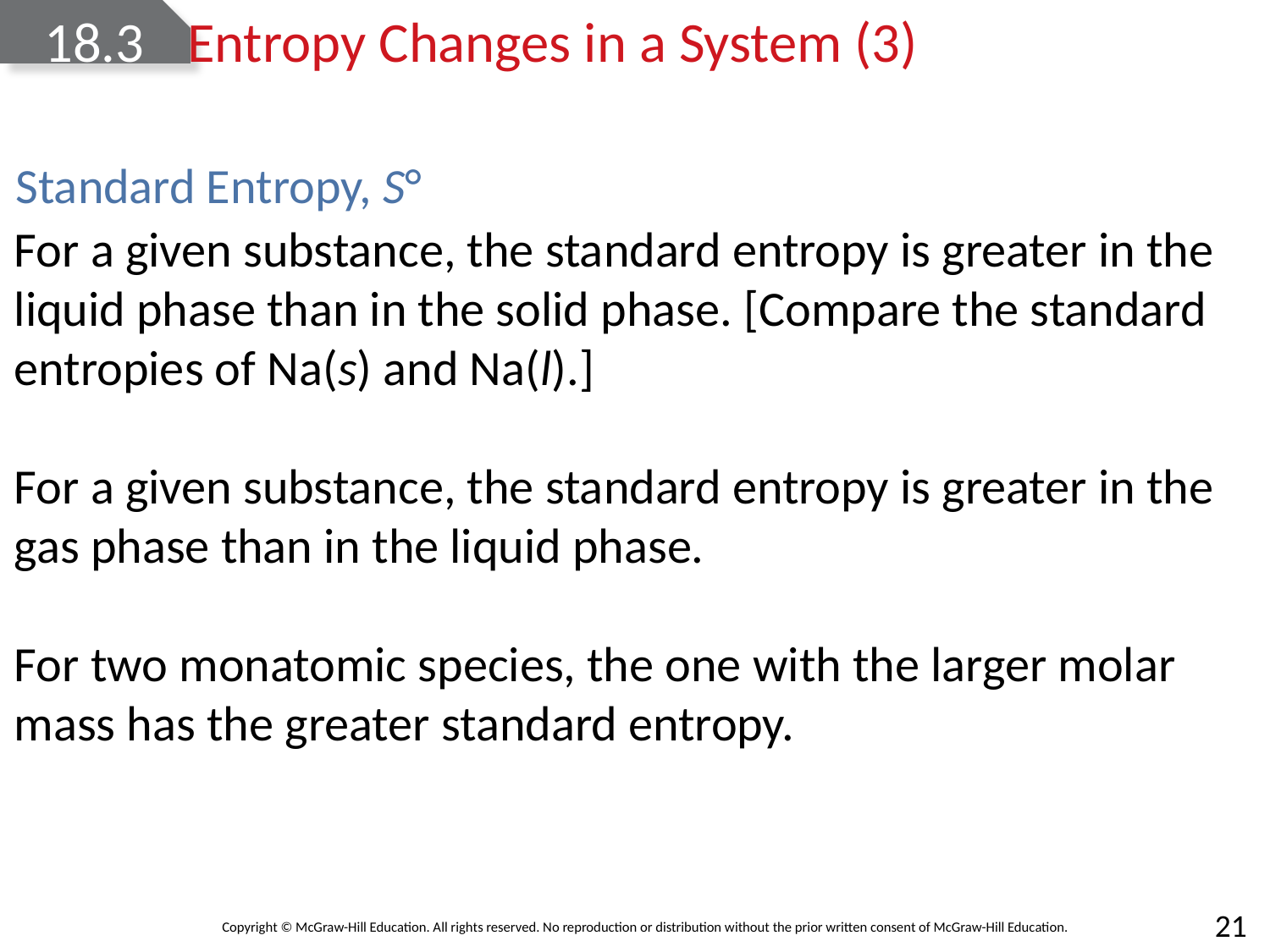

# 18.3	Entropy Changes in a System (3)
Standard Entropy, S°
For a given substance, the standard entropy is greater in the liquid phase than in the solid phase. [Compare the standard entropies of Na(s) and Na(l).]
For a given substance, the standard entropy is greater in the gas phase than in the liquid phase.
For two monatomic species, the one with the larger molar mass has the greater standard entropy.